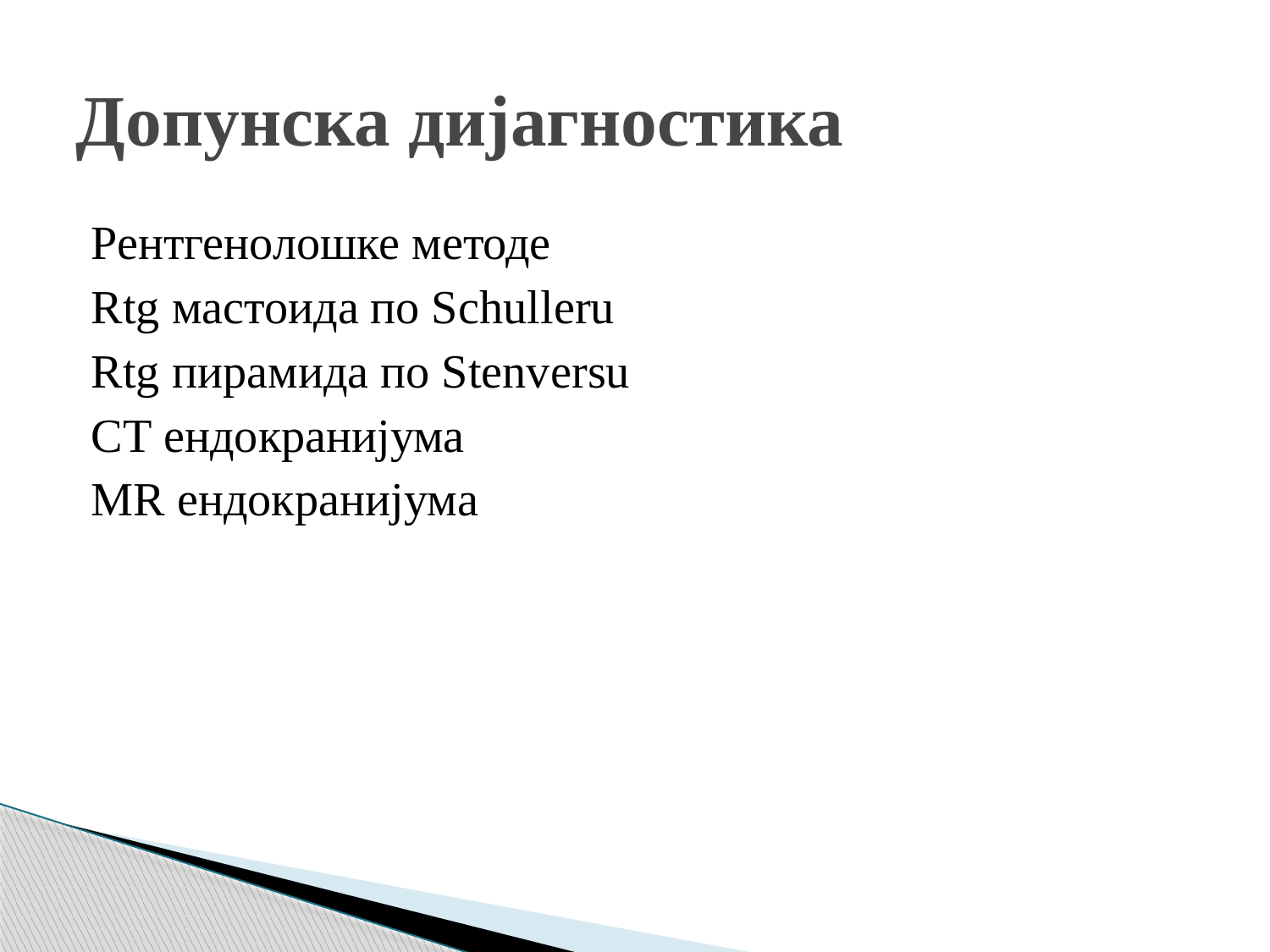

# Допунска дијагностика
Рентгенолошке методе
Rtg мастоида пo Schulleru
Rtg пирамида пo Stenversu
CТ ендокранијума
MR ендокранијума